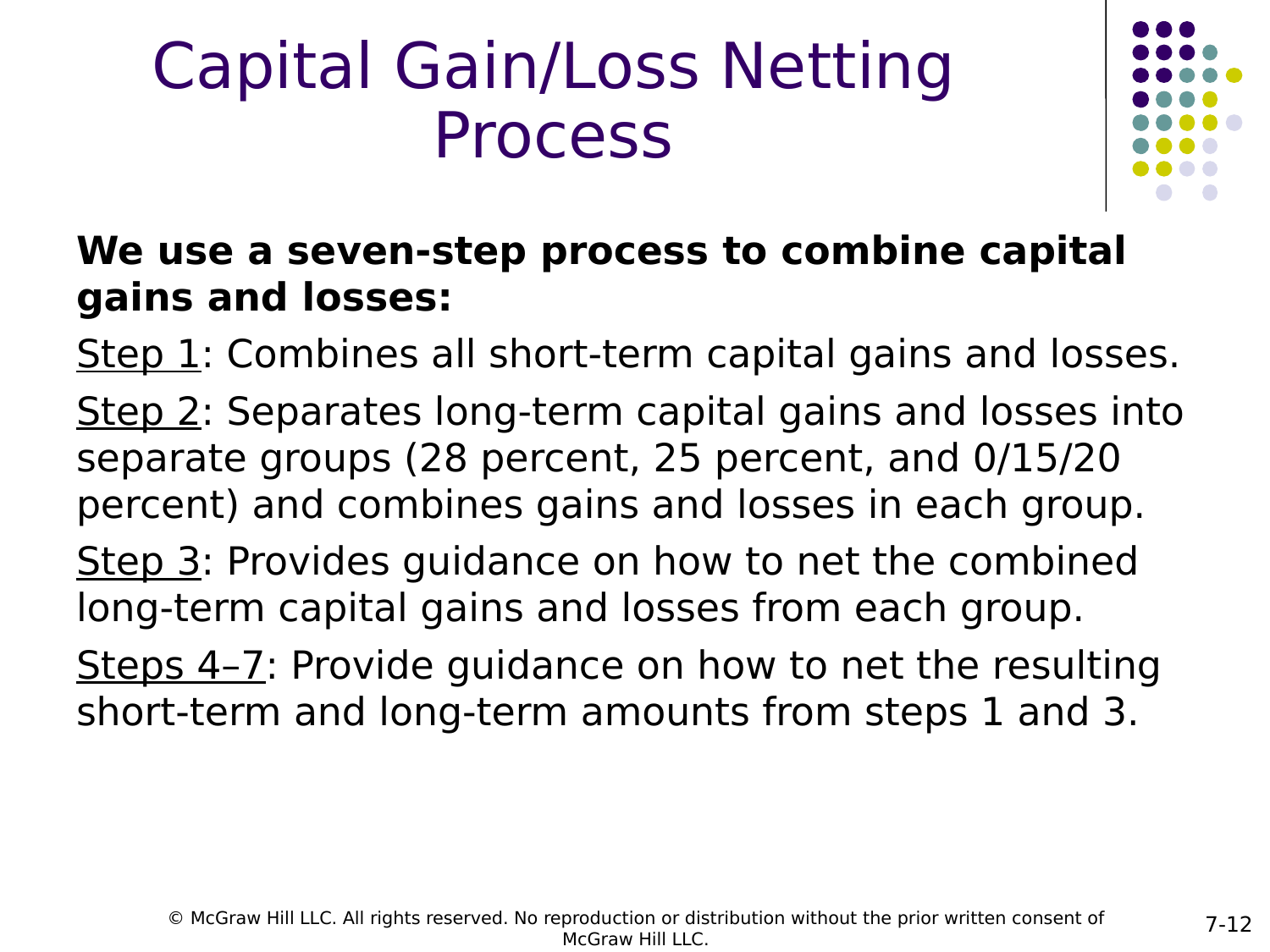

# Capital Gain/Loss Netting Process
We use a seven-step process to combine capital gains and losses:
Step 1: Combines all short-term capital gains and losses.
Step 2: Separates long-term capital gains and losses into separate groups (28 percent, 25 percent, and 0/15/20 percent) and combines gains and losses in each group.
Step 3: Provides guidance on how to net the combined long-term capital gains and losses from each group.
Steps 4–7: Provide guidance on how to net the resulting short-term and long-term amounts from steps 1 and 3.
7-12